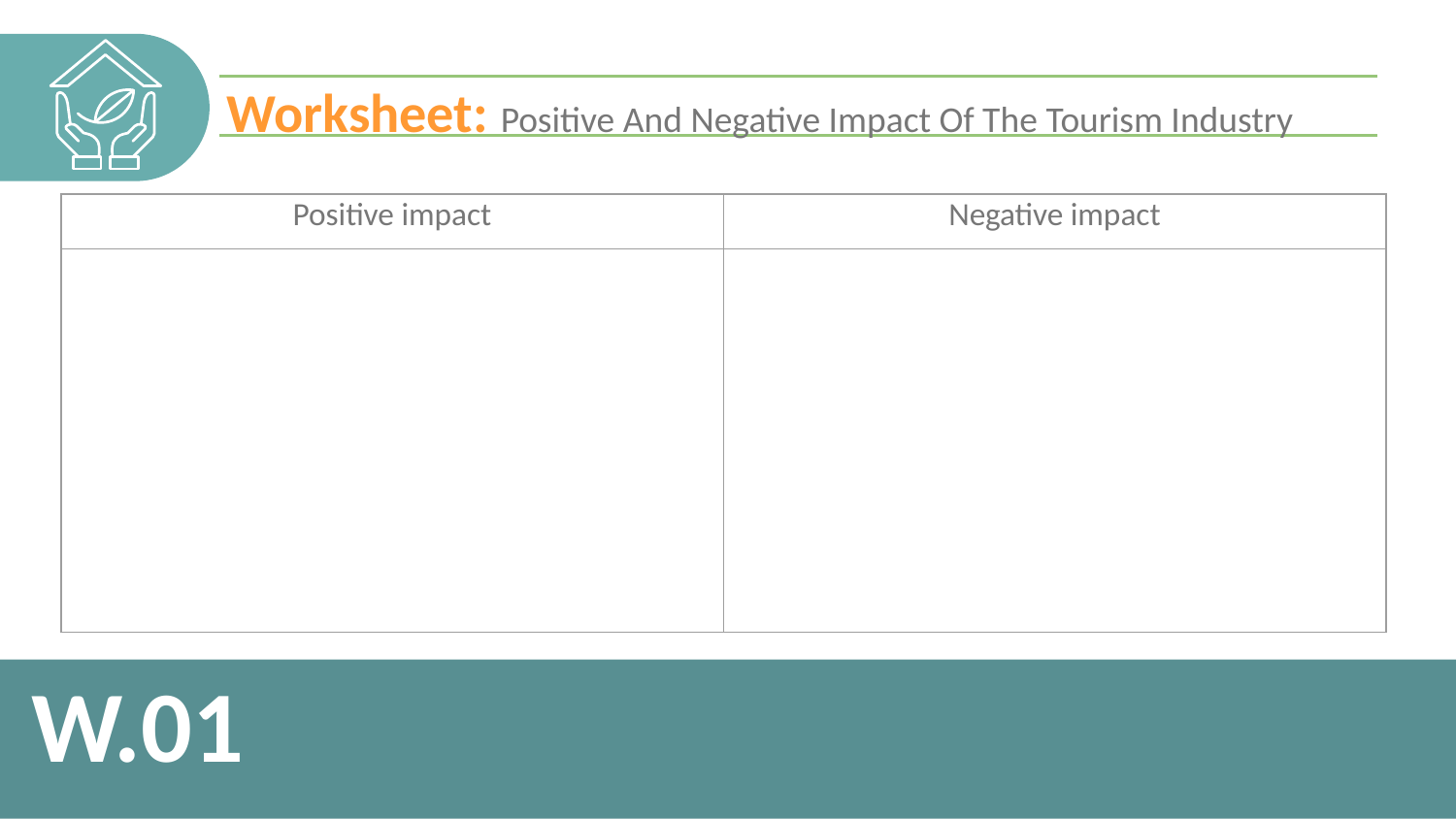

Worksheet: Positive And Negative Impact Of The Tourism Industry

| Positive impact | Negative impact |
| --- | --- |
|  |  |

W.01
25